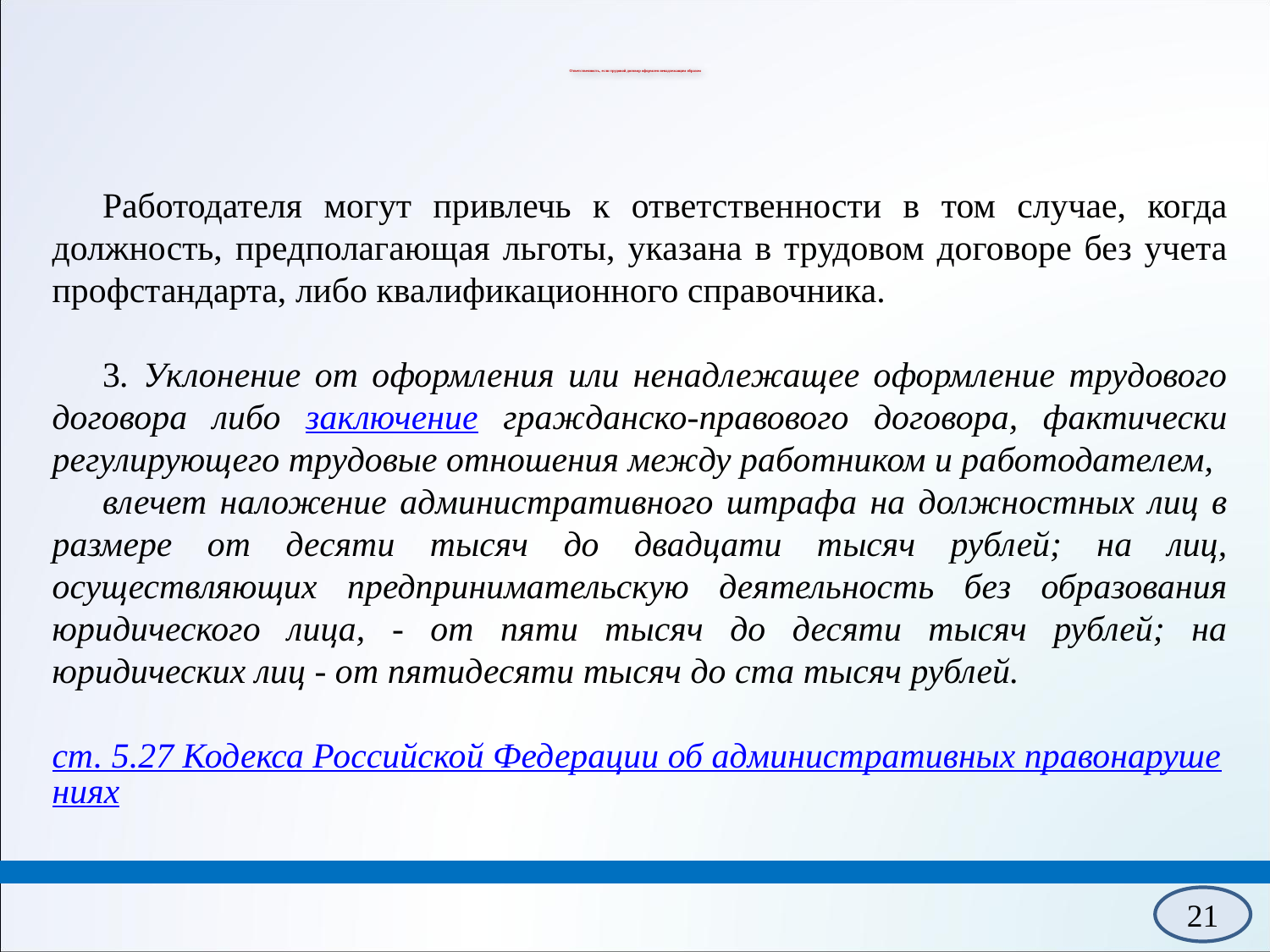

# Ответственность, если трудовой договор оформлен ненадлежащим образом
Работодателя могут привлечь к ответственности в том случае, когда должность, предполагающая льготы, указана в трудовом договоре без учета профстандарта, либо квалификационного справочника.

3. Уклонение от оформления или ненадлежащее оформление трудового договора либо заключение гражданско-правового договора, фактически регулирующего трудовые отношения между работником и работодателем,
влечет наложение административного штрафа на должностных лиц в размере от десяти тысяч до двадцати тысяч рублей; на лиц, осуществляющих предпринимательскую деятельность без образования юридического лица, - от пяти тысяч до десяти тысяч рублей; на юридических лиц - от пятидесяти тысяч до ста тысяч рублей.
ст. 5.27 Кодекса Российской Федерации об административных правонарушениях

21